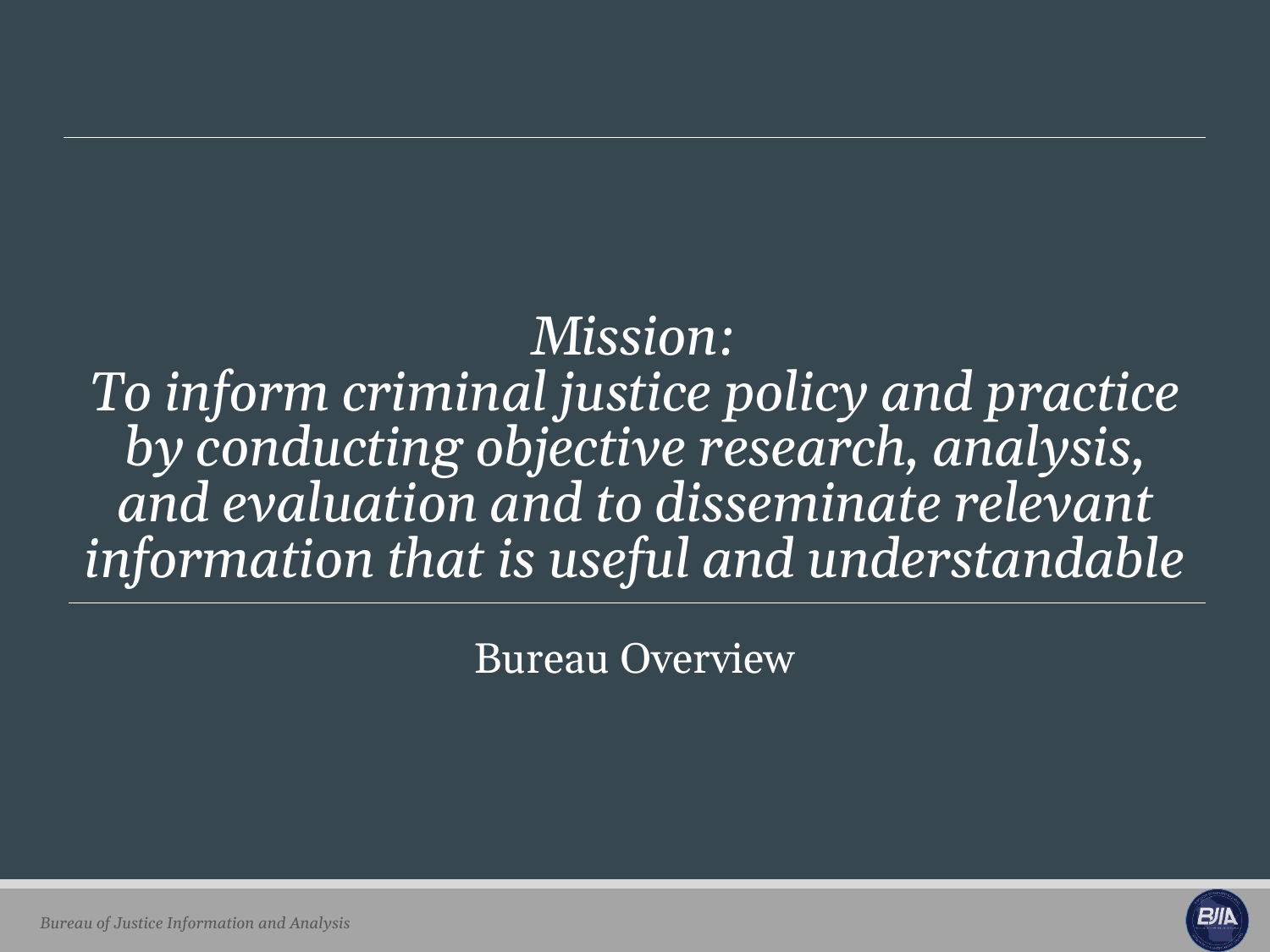

# Mission: To inform criminal justice policy and practice by conducting objective research, analysis, and evaluation and to disseminate relevant information that is useful and understandable
Bureau Overview